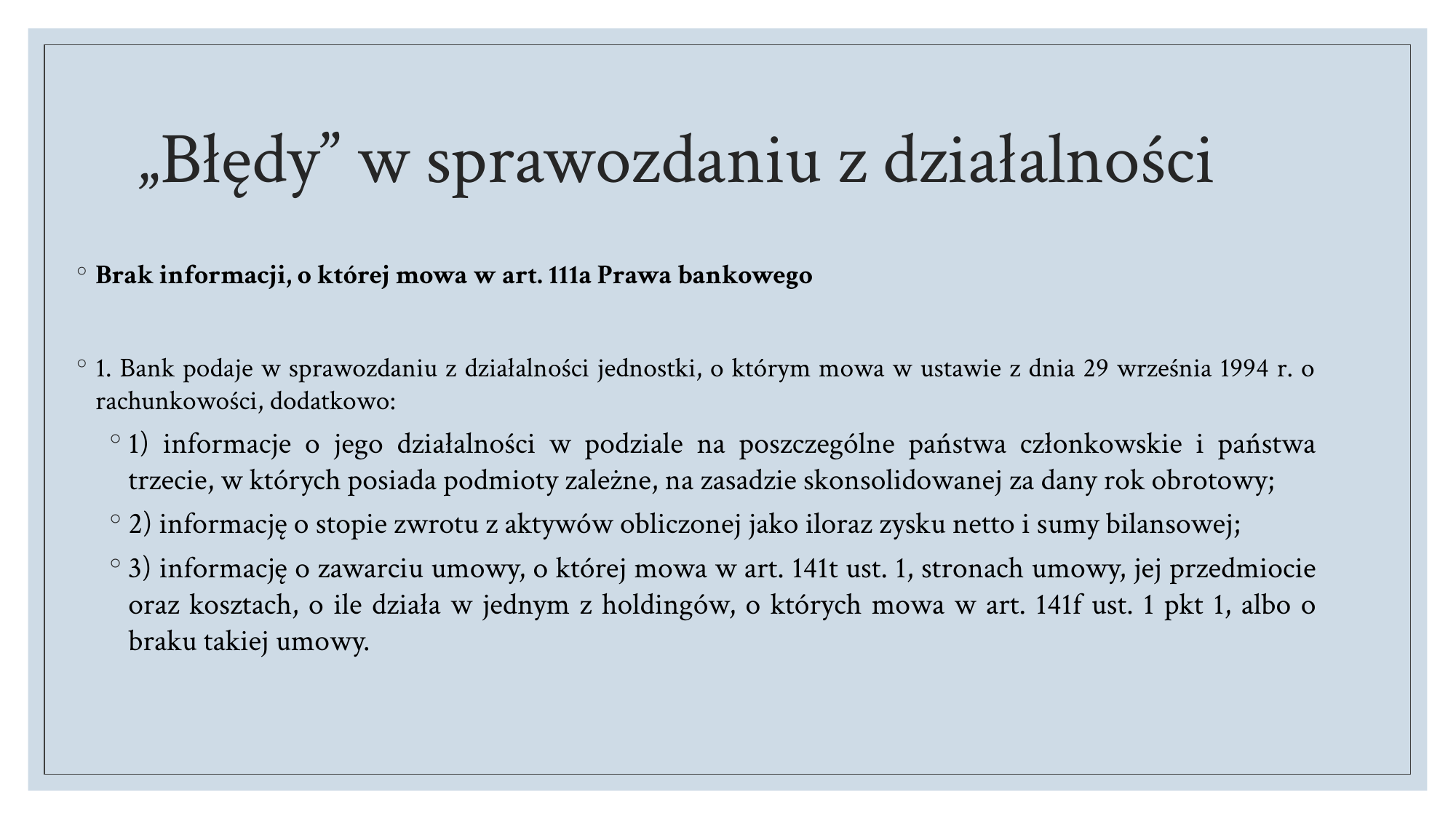

# „Błędy” w sprawozdaniu z działalności
Brak informacji, o której mowa w art. 111a Prawa bankowego

1. Bank podaje w sprawozdaniu z działalności jednostki, o którym mowa w ustawie z dnia 29 września 1994 r. o rachunkowości, dodatkowo:
1) informacje o jego działalności w podziale na poszczególne państwa członkowskie i państwa trzecie, w których posiada podmioty zależne, na zasadzie skonsolidowanej za dany rok obrotowy;
2) informację o stopie zwrotu z aktywów obliczonej jako iloraz zysku netto i sumy bilansowej;
3) informację o zawarciu umowy, o której mowa w art. 141t ust. 1, stronach umowy, jej przedmiocie oraz kosztach, o ile działa w jednym z holdingów, o których mowa w art. 141f ust. 1 pkt 1, albo o braku takiej umowy.